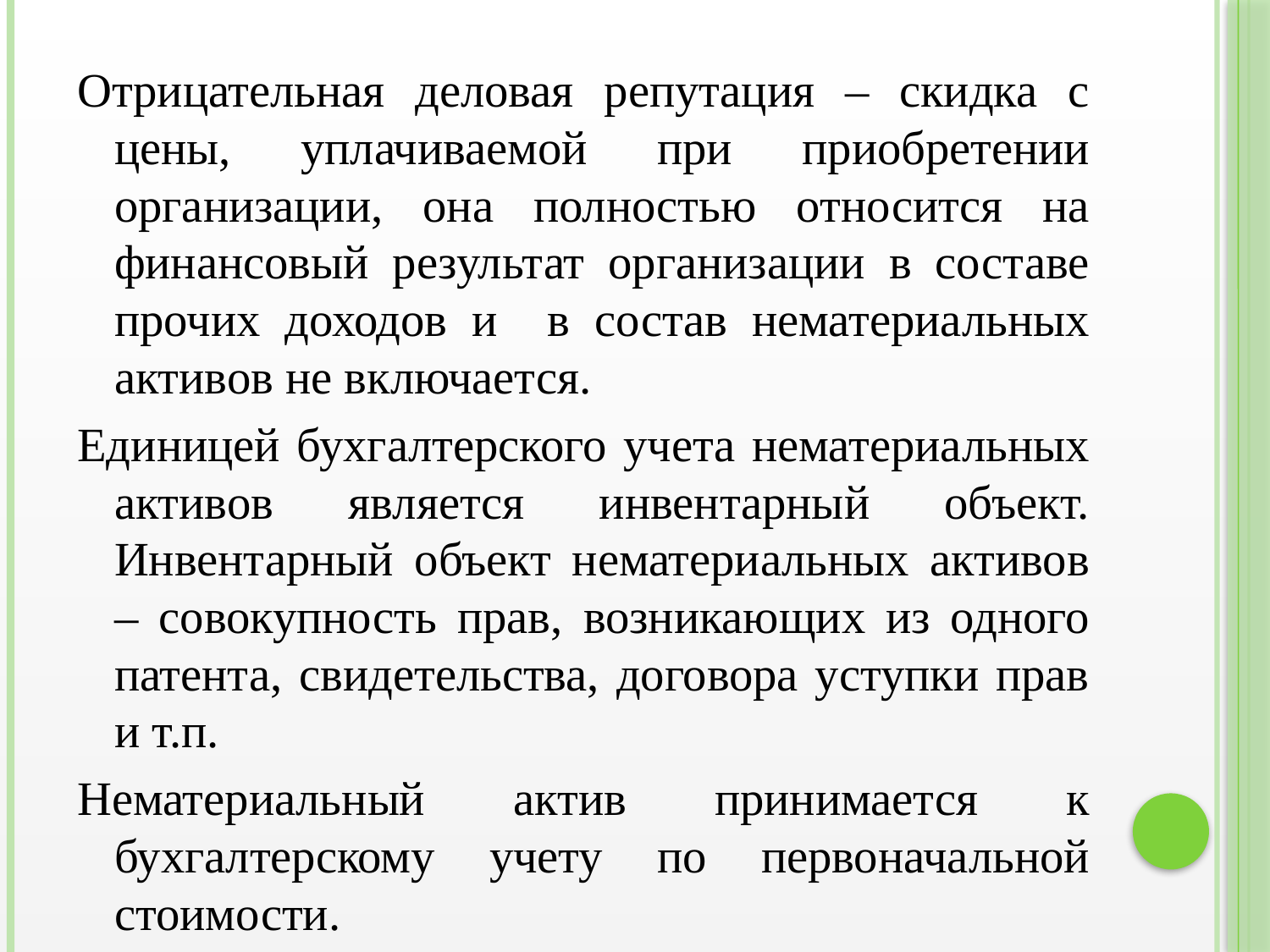

Отрицательная деловая репутация – скидка с цены, уплачиваемой при приобретении организации, она полностью относится на финансовый результат организации в составе прочих доходов и  в состав нематериальных активов не включается.
Единицей бухгалтерского учета нематериальных активов является инвентарный объект. Инвентарный объект нематериальных активов – совокупность прав, возникающих из одного патента, свидетельства, договора уступки прав и т.п.
Нематериальный актив принимается к бухгалтерскому учету по первоначальной стоимости.